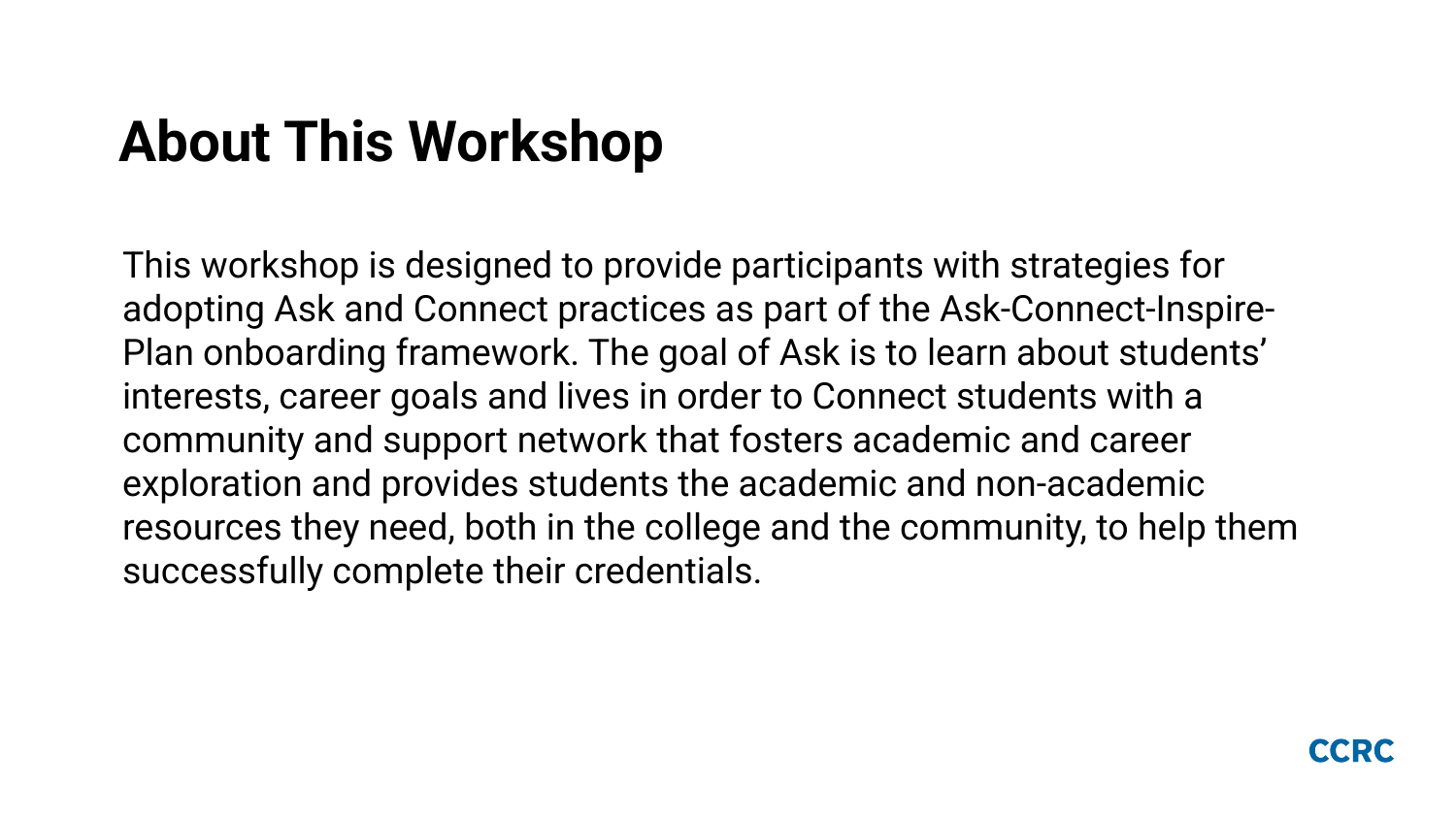

# About This Workshop
This workshop is designed to provide participants with strategies for adopting Ask and Connect practices as part of the Ask-Connect-Inspire-Plan onboarding framework. The goal of Ask is to learn about students’ interests, career goals and lives in order to Connect students with a community and support network that fosters academic and career exploration and provides students the academic and non-academic resources they need, both in the college and the community, to help them successfully complete their credentials.